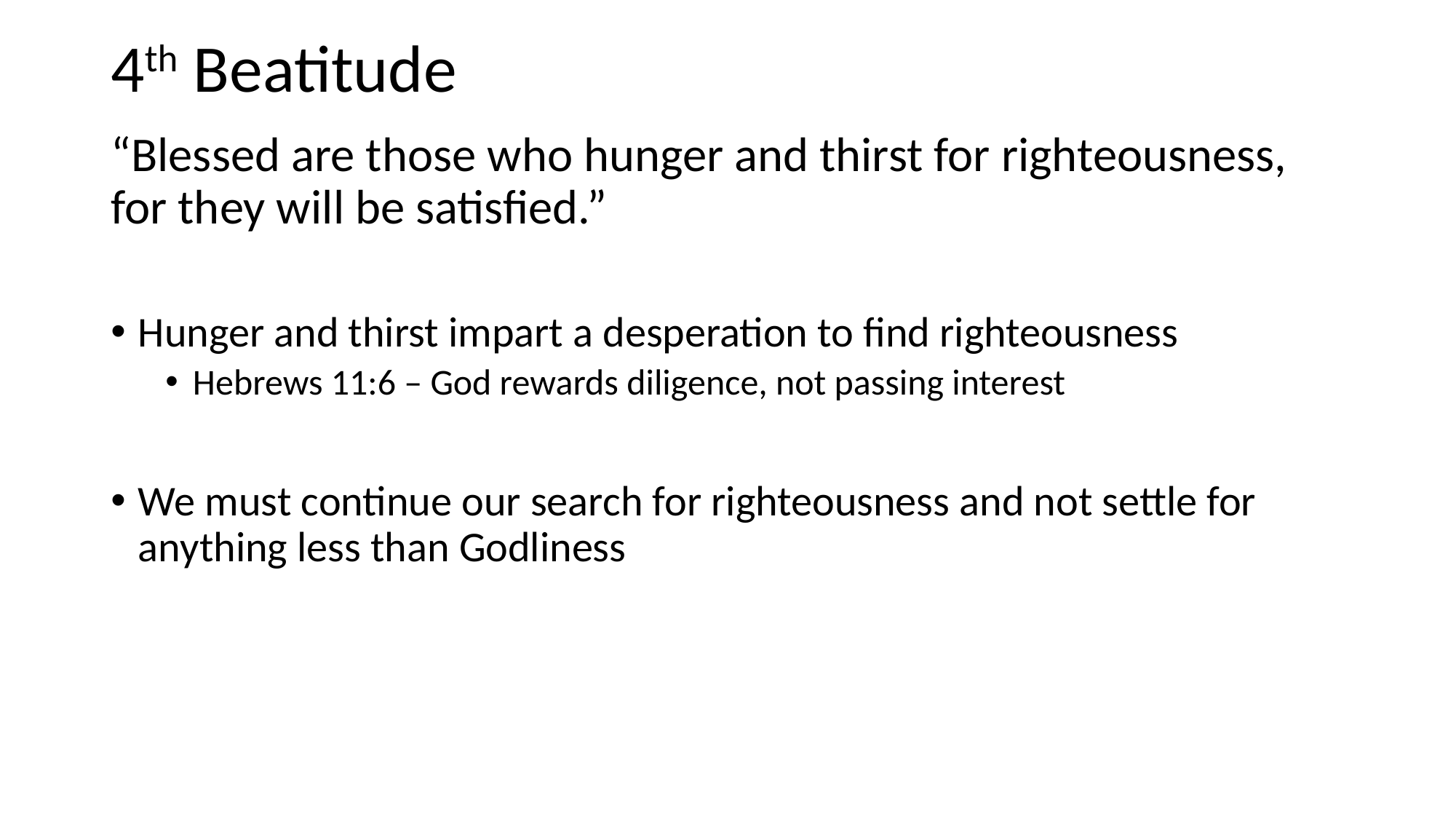

# 4th Beatitude
“Blessed are those who hunger and thirst for righteousness, for they will be satisfied.”

Hunger and thirst impart a desperation to find righteousness
Hebrews 11:6 – God rewards diligence, not passing interest

We must continue our search for righteousness and not settle for anything less than Godliness